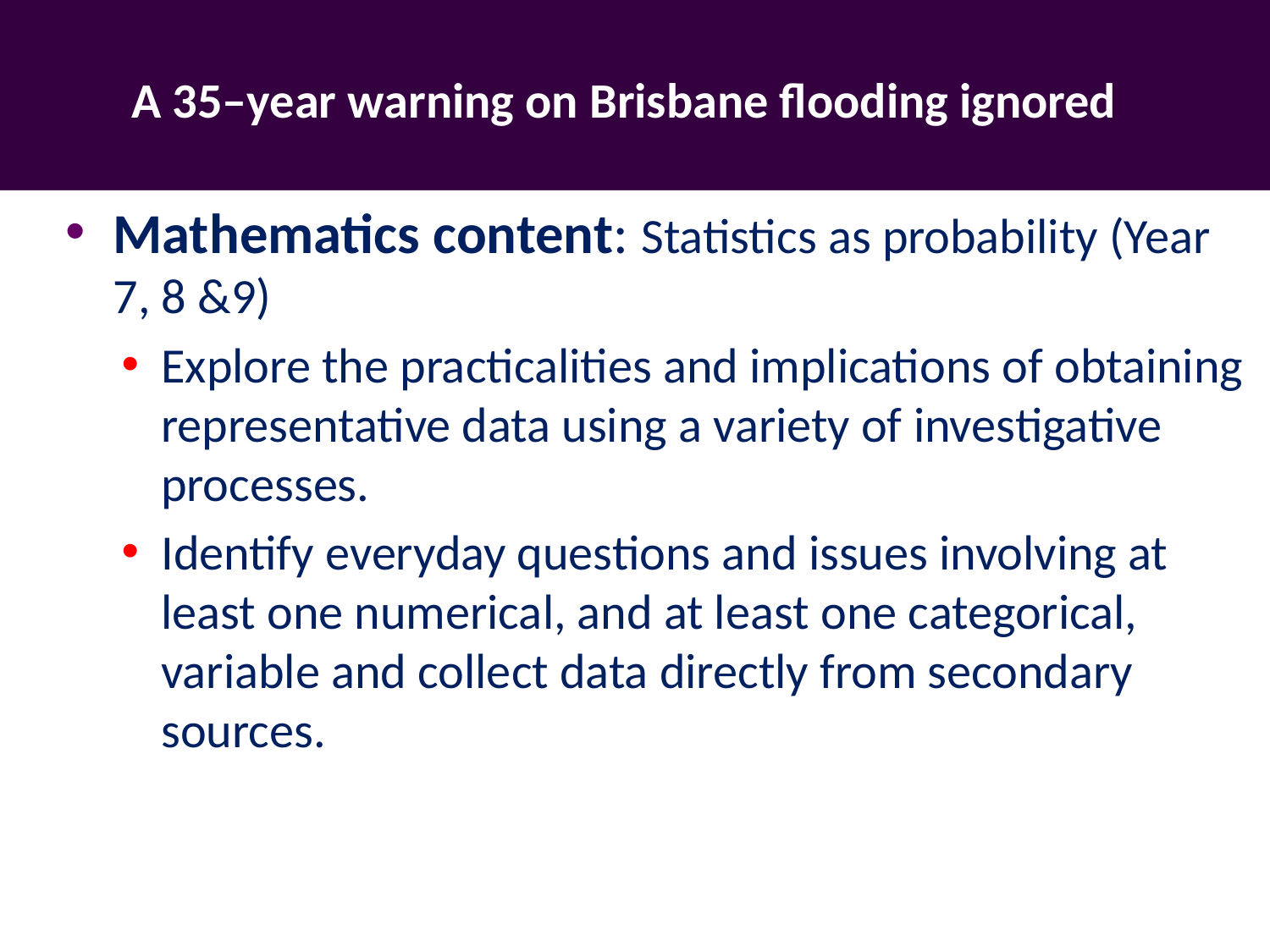

# A 35–year warning on Brisbane flooding ignored
Mathematics content: Statistics as probability (Year 7, 8 &9)
Explore the practicalities and implications of obtaining representative data using a variety of investigative processes.
Identify everyday questions and issues involving at least one numerical, and at least one categorical, variable and collect data directly from secondary sources.